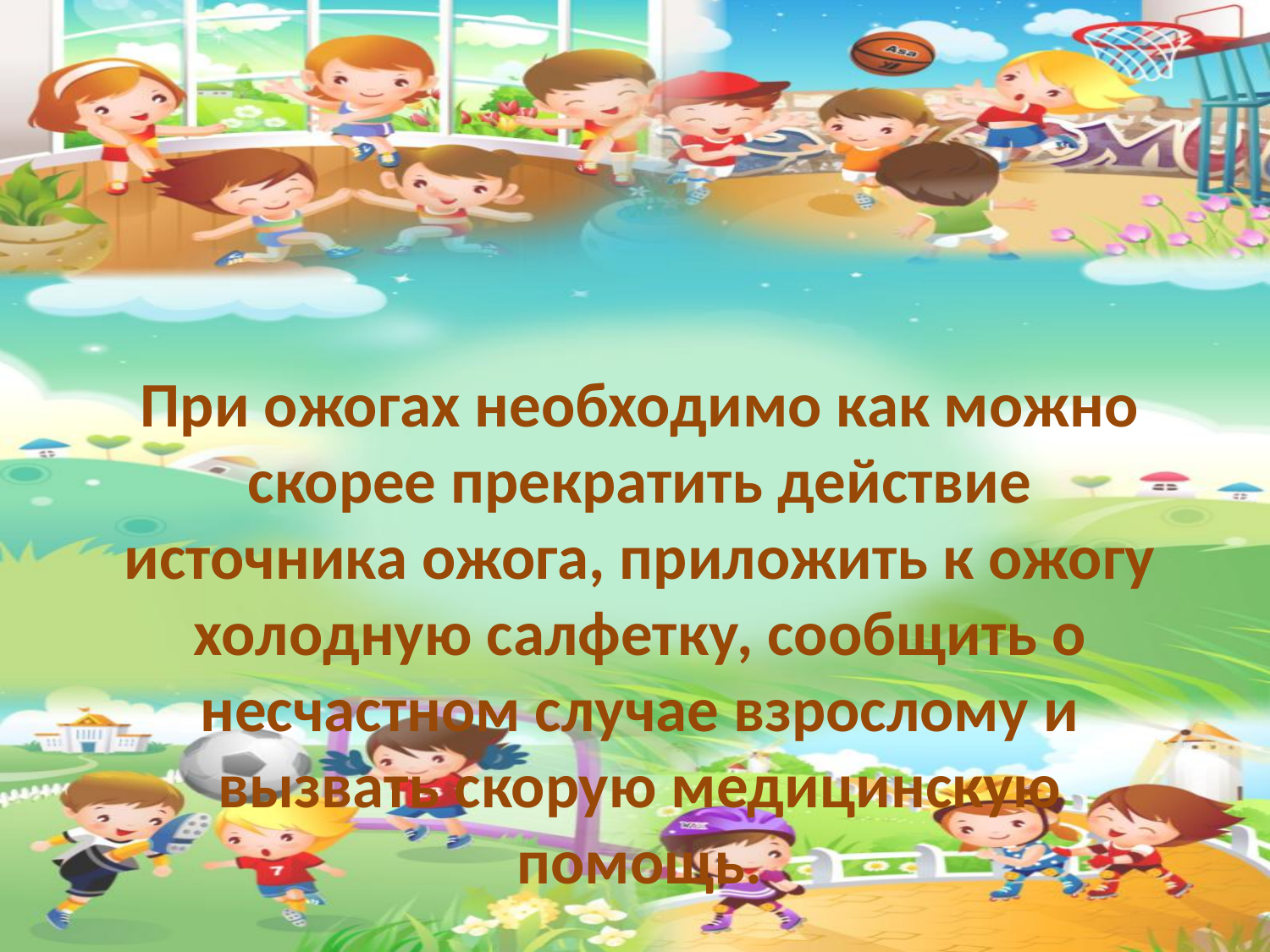

При ожогах необходимо как можно скорее прекратить действие источника ожога, приложить к ожогу холодную салфетку, сообщить о несчастном случае взрослому и вызвать скорую медицинскую помощь.